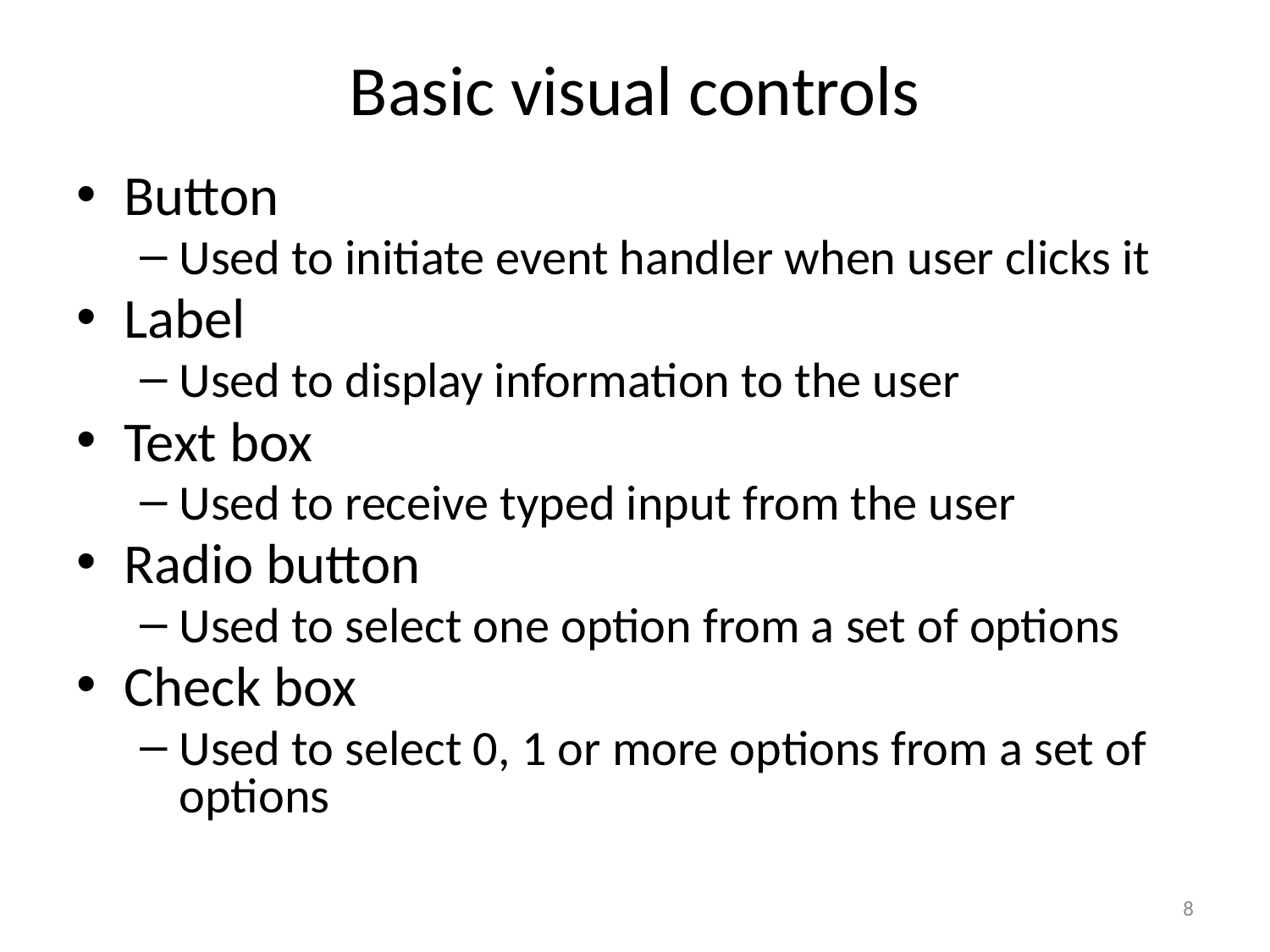

# Basic visual controls
Button
Used to initiate event handler when user clicks it
Label
Used to display information to the user
Text box
Used to receive typed input from the user
Radio button
Used to select one option from a set of options
Check box
Used to select 0, 1 or more options from a set of options

8